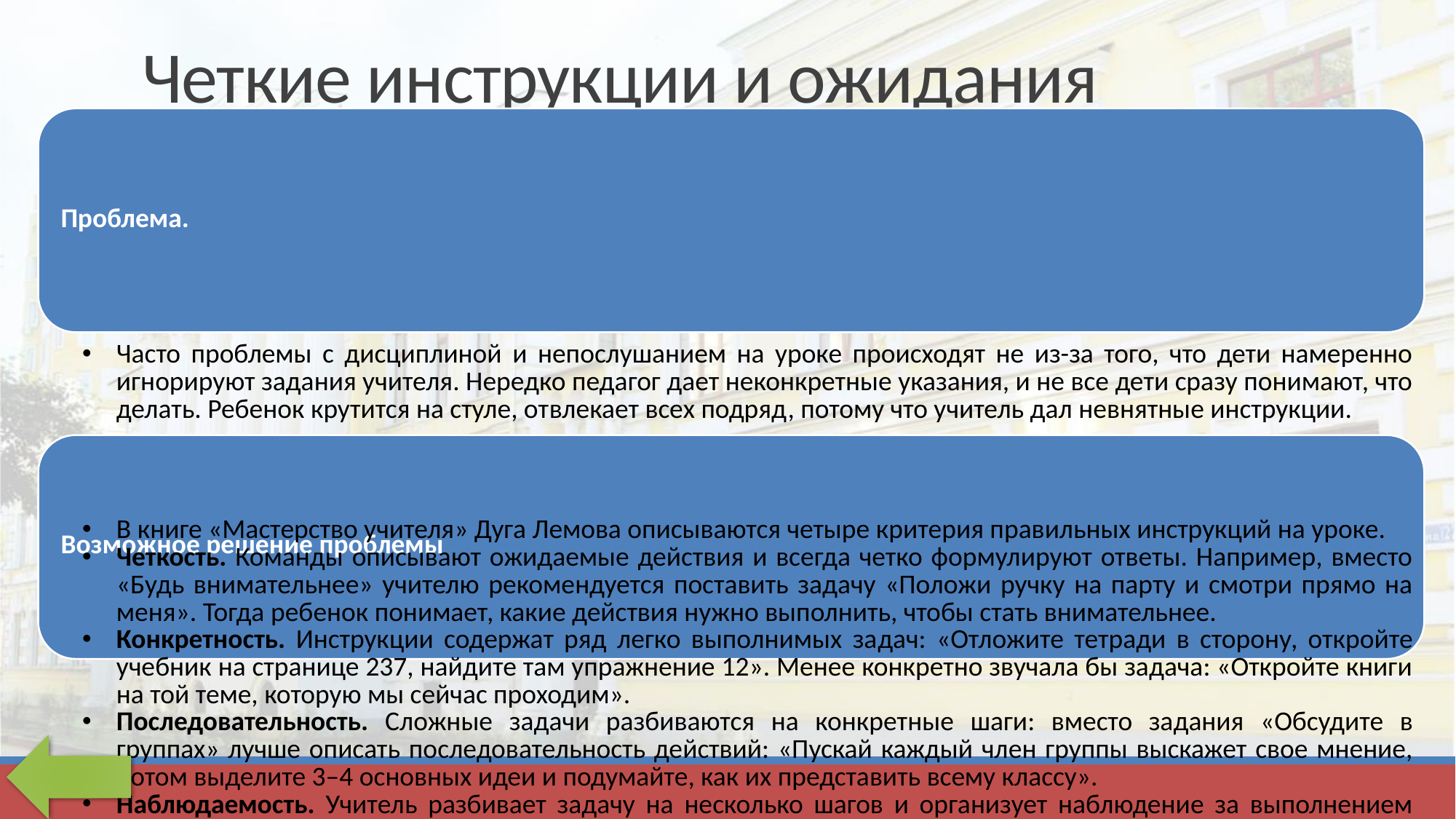

# Четкие инструкции и ожидания
Проблема.
Возможное решение проблемы
В книге «Мастерство учителя» Дуга Лемова описываются четыре критерия правильных инструкций на уроке.
Четкость. Команды описывают ожидаемые действия и всегда четко формулируют ответы. Например, вместо «Будь внимательнее» учителю рекомендуется поставить задачу «Положи ручку на парту и смотри прямо на меня». Тогда ребенок понимает, какие действия нужно выполнить, чтобы стать внимательнее.
Конкретность. Инструкции содержат ряд легко выполнимых за­дач: «Отложите тетради в сторону, откройте учебник на странице 237, найдите там упражнение 12». Менее конкретно звучала бы задача: «Откройте книги на той теме, которую мы сейчас проходим».
Последовательность. Сложные задачи разбиваются на конкрет­ные шаги: вместо задания «Обсудите в группах» лучше описать по­следовательность действий: «Пускай каждый член группы выскажет свое мнение, потом выделите 3–4 основных идеи и подумайте, как их представить всему классу».
Часто проблемы с дисциплиной и непослушанием на уроке происходят не из-за того, что дети намеренно игнорируют задания учителя. Нередко педагог дает неконкретные указания, и не все дети сразу понимают, что делать. Ребенок крутится на стуле, от­влекает всех подряд, потому что учитель дал невнятные инструкции.